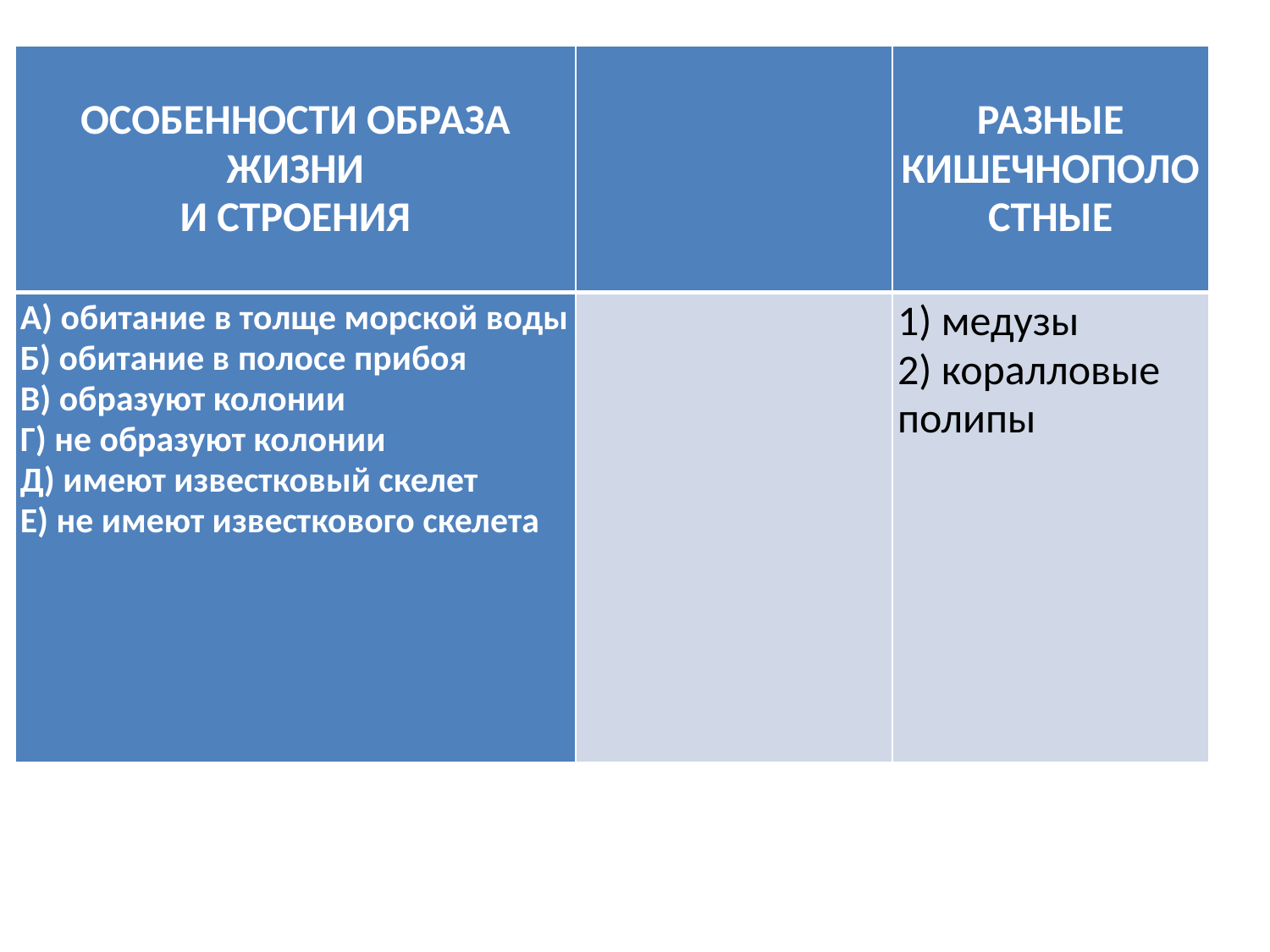

| ОСОБЕННОСТИ ОБРАЗА ЖИЗНИ И СТРОЕНИЯ |  | РАЗНЫЕ КИШЕЧНОПОЛОСТНЫЕ |
| --- | --- | --- |
| А) обитание в толще морской воды Б) обитание в полосе прибоя В) образуют колонии Г) не образуют колонии Д) имеют известковый скелет Е) не имеют известкового скелета |  | 1) медузы 2) коралловые полипы |